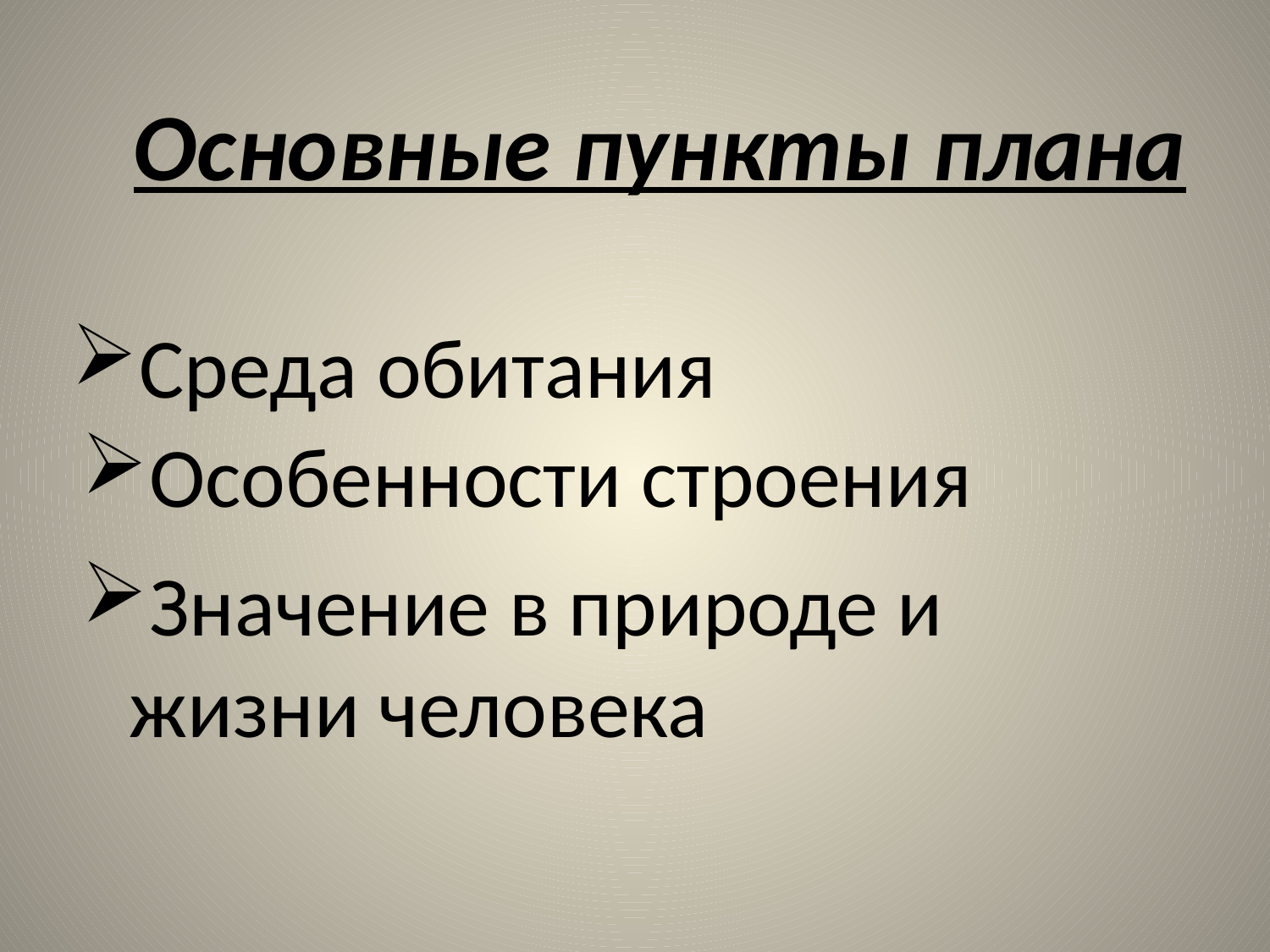

Основные пункты плана
Среда обитания
Особенности строения
Значение в природе и жизни человека